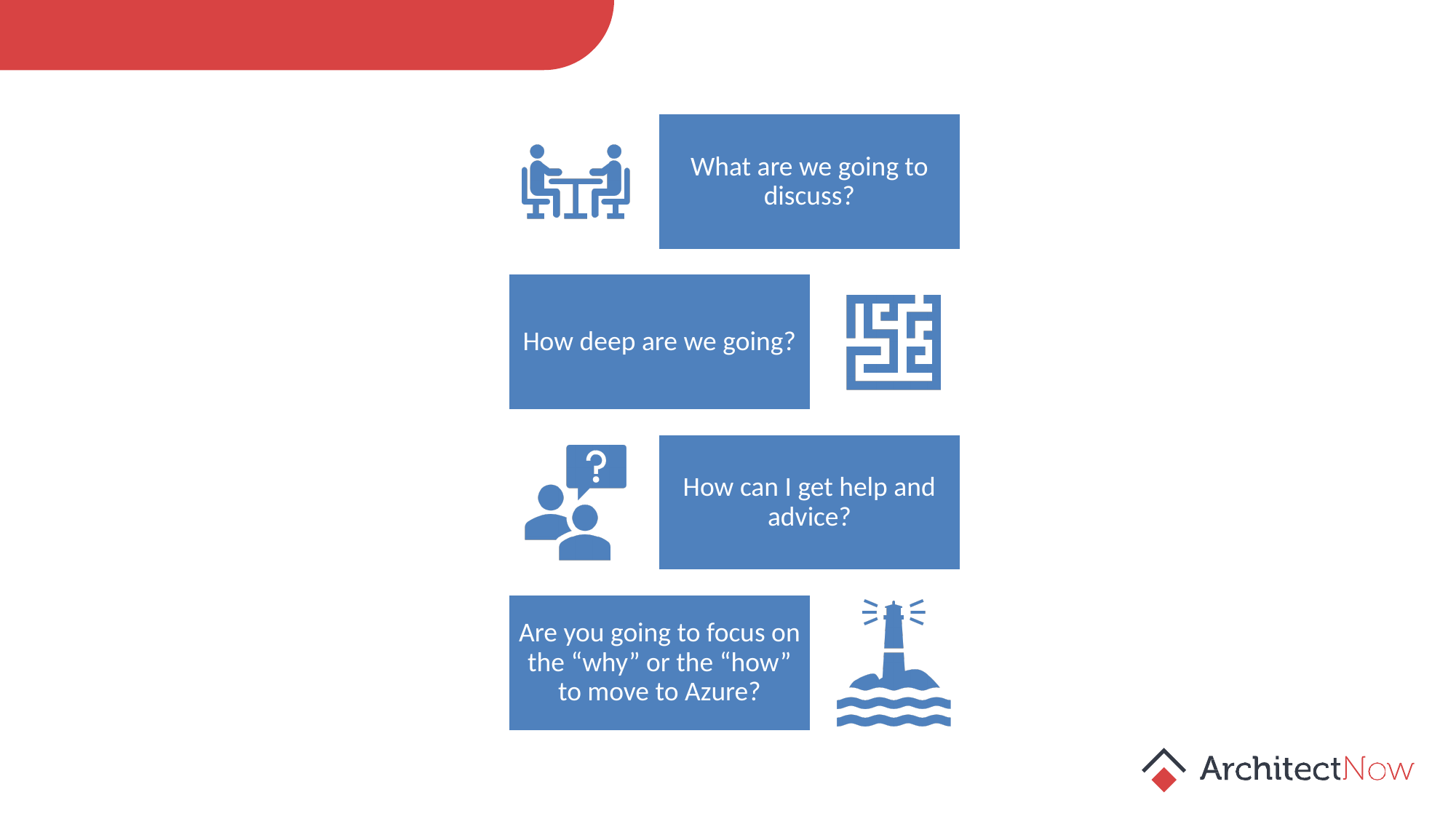

What are we going to discuss?
How deep are we going?
How can I get help and advice?
Are you going to focus on the “why” or the “how” to move to Azure?